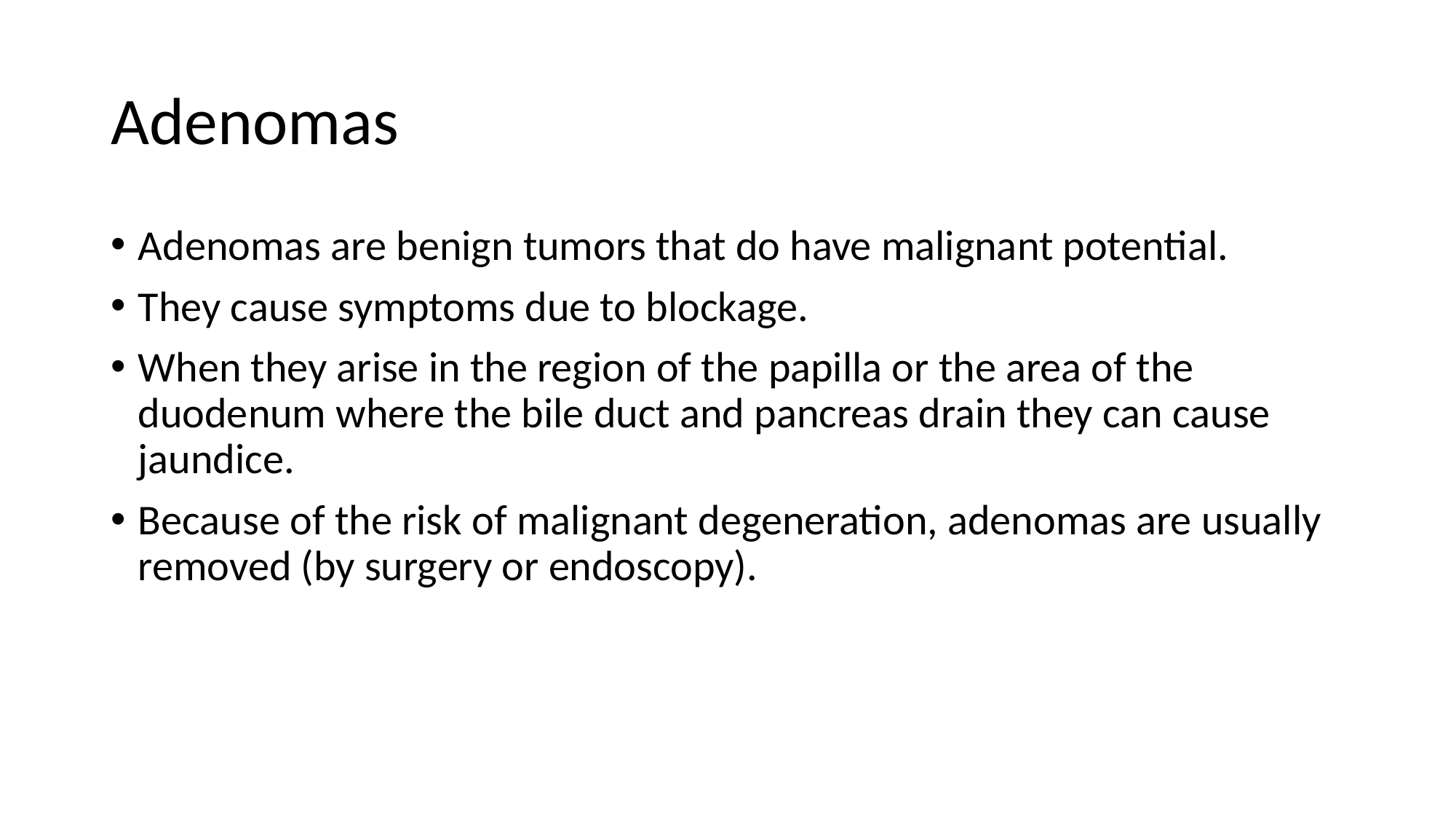

# Adenomas
Adenomas are benign tumors that do have malignant potential.
They cause symptoms due to blockage.
When they arise in the region of the papilla or the area of the duodenum where the bile duct and pancreas drain they can cause jaundice.
Because of the risk of malignant degeneration, adenomas are usually removed (by surgery or endoscopy).